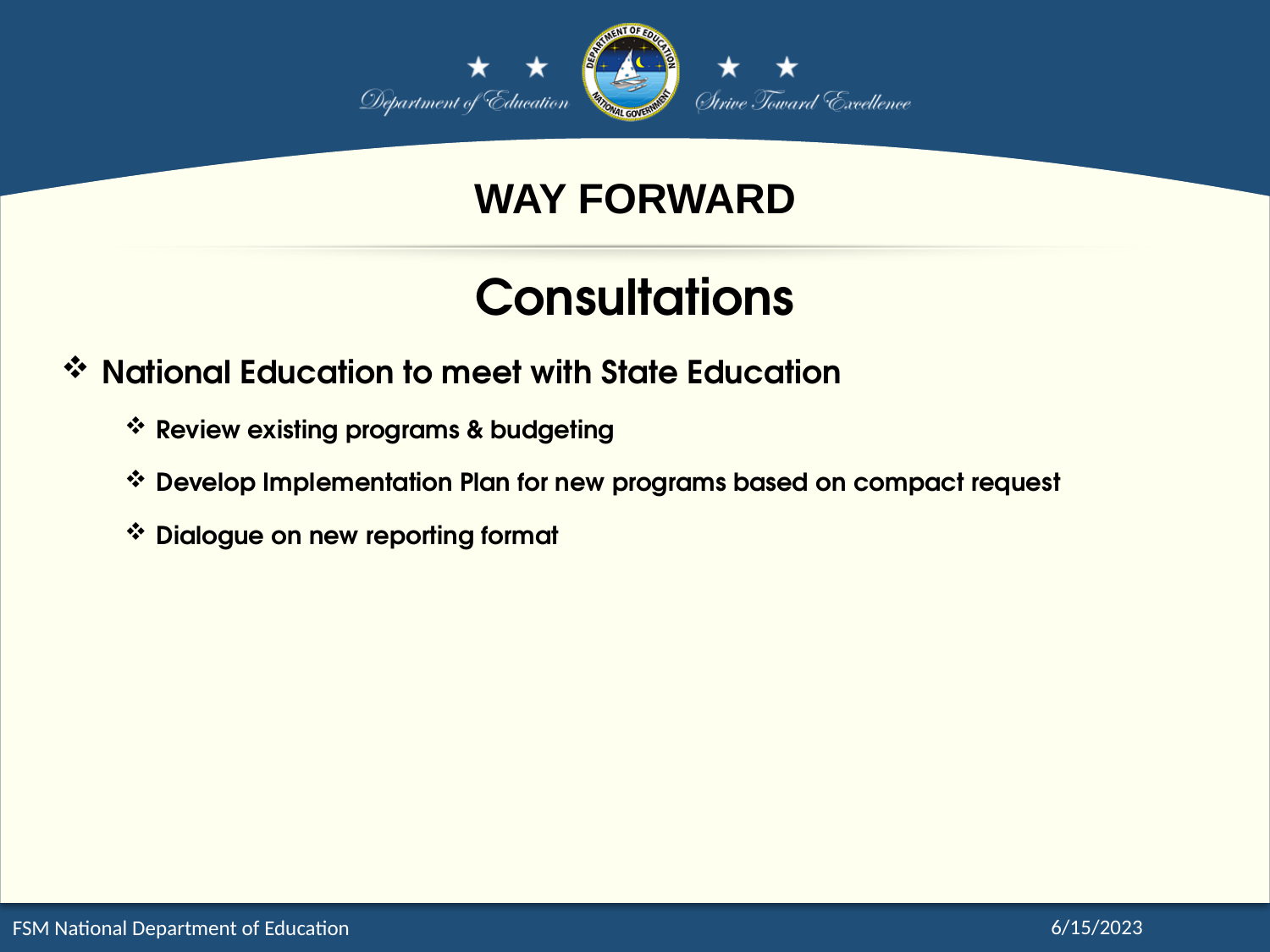

WAY FORWARD
Consultations
 National Education to meet with State Education
Review existing programs & budgeting
Develop Implementation Plan for new programs based on compact request
Dialogue on new reporting format